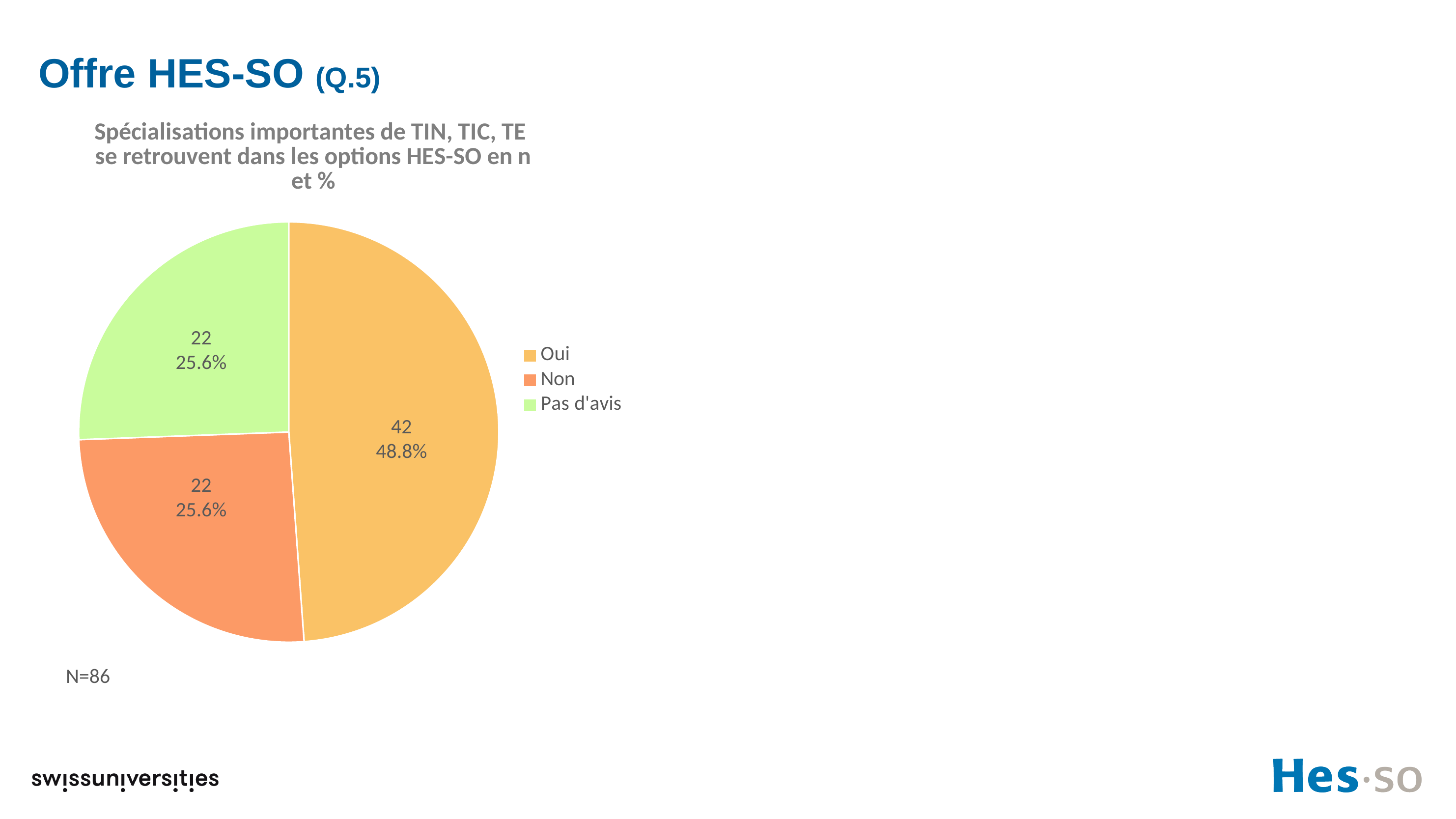

# Offre HES-SO (Q.5)

### Chart: Spécialisations importantes de TIN, TIC, TE
se retrouvent dans les options HES-SO en n et %

| Category |  |
|---|---|
| Oui | 42.0 |
| Non | 22.0 |
| Pas d'avis | 22.0 |
22
25.6%
42
48.8%
22
25.6%
N=86